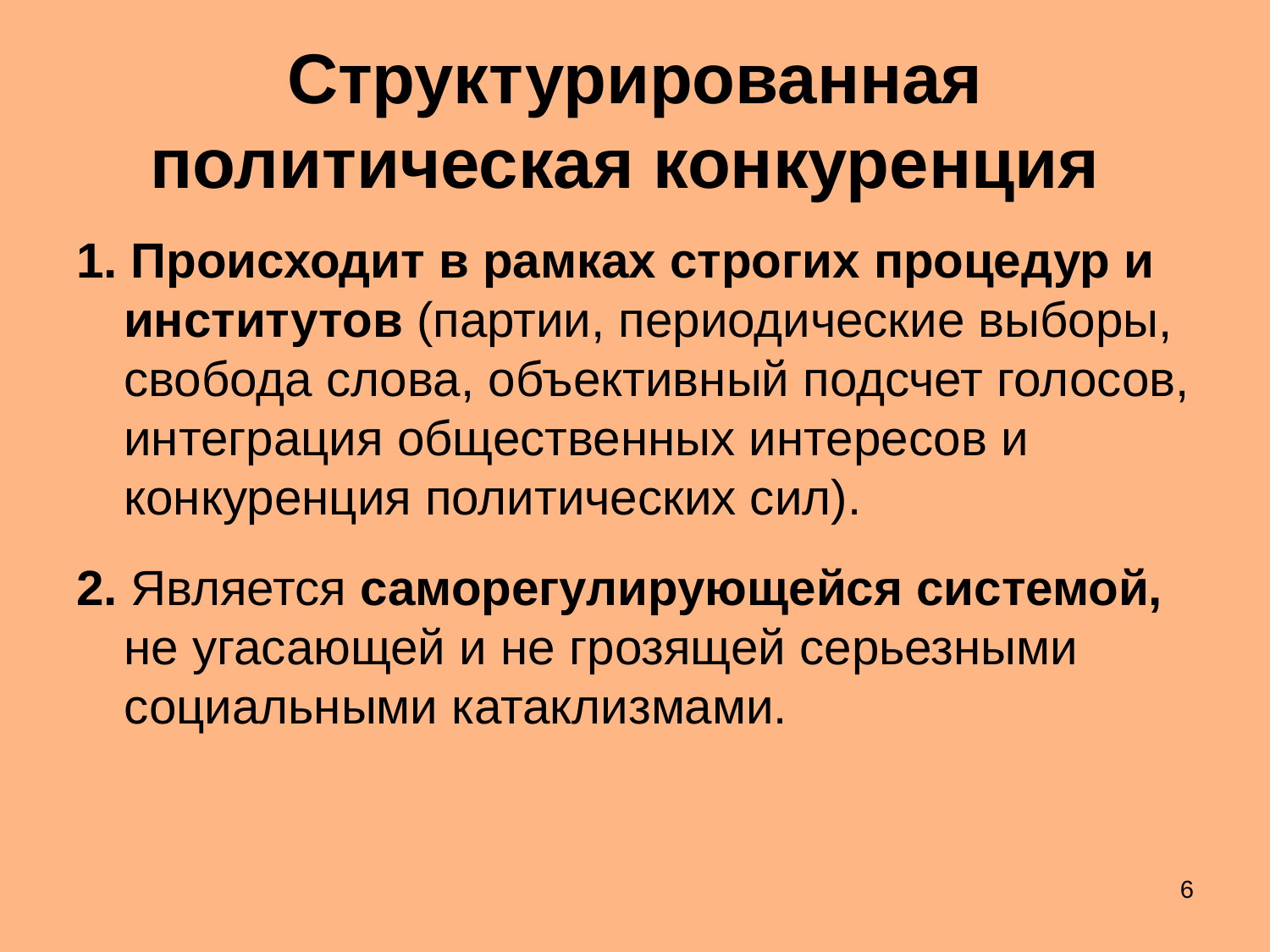

# Структурированная политическая конкуренция
1. Происходит в рамках строгих процедур и институтов (партии, периодические выборы, свобода слова, объективный подсчет голосов, интеграция общественных интересов и конкуренция политических сил).
2. Является саморегулирующейся системой, не угасающей и не грозящей серьезными социальными катаклизмами.
6